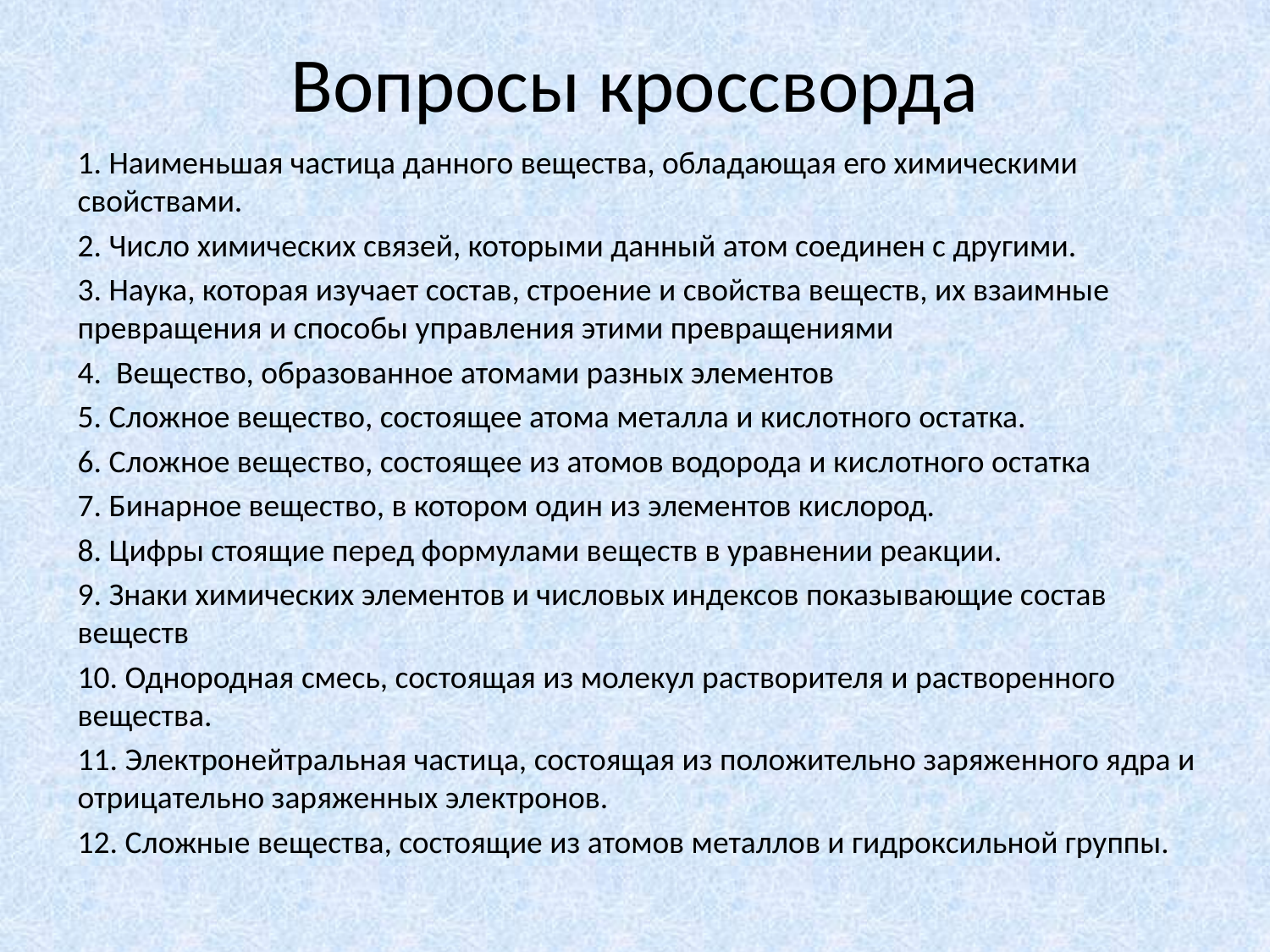

# Вопросы кроссворда
1. Наименьшая частица данного вещества, обладающая его химическими свойствами.
2. Число химических связей, которыми данный атом соединен с другими.
3. Наука, которая изучает состав, строение и свойства веществ, их взаимные превращения и способы управления этими превращениями
4.  Вещество, образованное атомами разных элементов
5. Сложное вещество, состоящее атома металла и кислотного остатка.
6. Сложное вещество, состоящее из атомов водорода и кислотного остатка
7. Бинарное вещество, в котором один из элементов кислород.
8. Цифры стоящие перед формулами веществ в уравнении реакции.
9. Знаки химических элементов и числовых индексов показывающие состав веществ
10. Однородная смесь, состоящая из молекул растворителя и растворенного вещества.
11. Электронейтральная частица, состоящая из положительно заряженного ядра и отрицательно заряженных электронов.
12. Сложные вещества, состоящие из атомов металлов и гидроксильной группы.